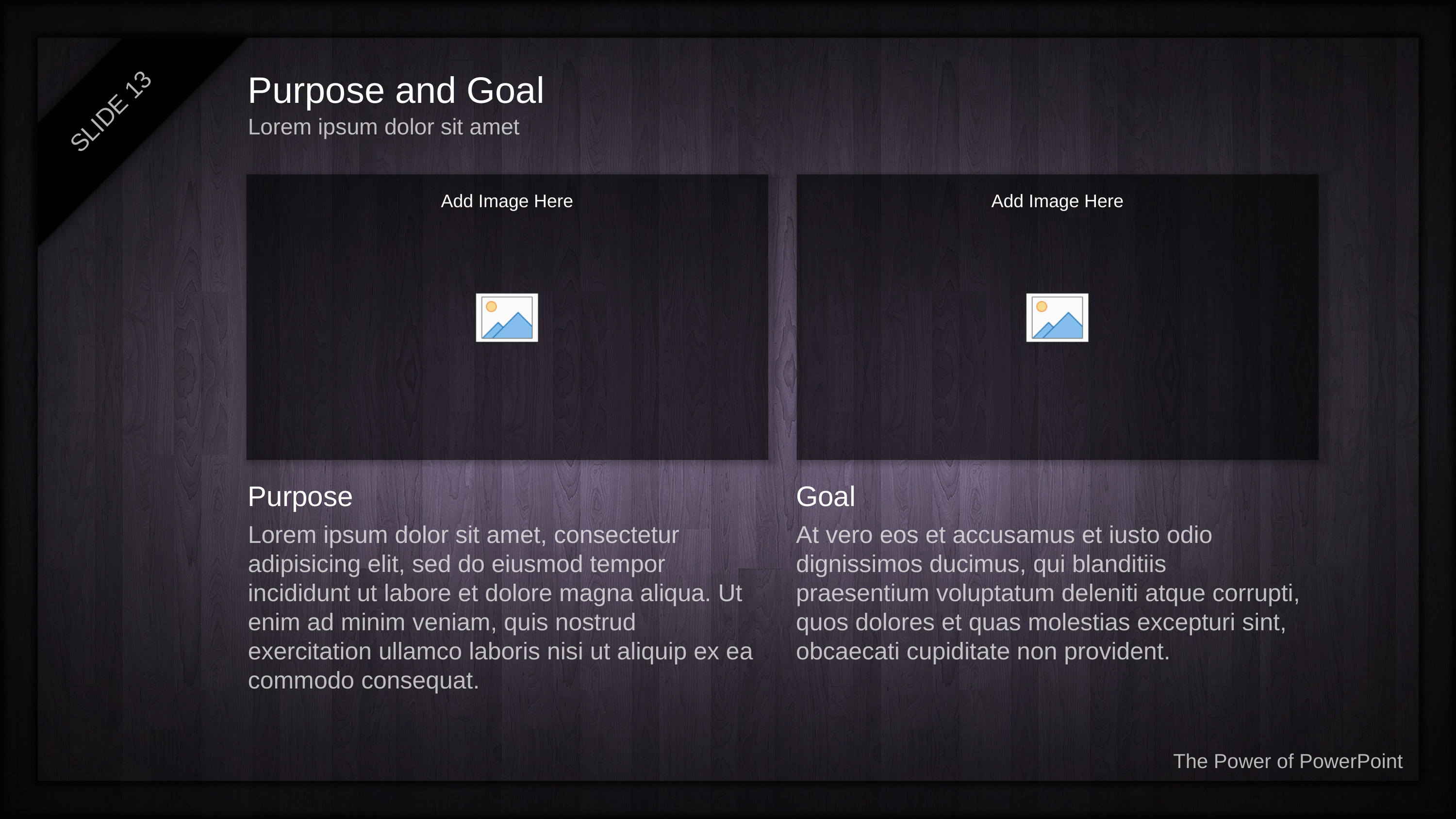

# Purpose and Goal
SLIDE 13
Lorem ipsum dolor sit amet

Purpose
Goal
Lorem ipsum dolor sit amet, consectetur adipisicing elit, sed do eiusmod tempor incididunt ut labore et dolore magna aliqua. Ut enim ad minim veniam, quis nostrud exercitation ullamco laboris nisi ut aliquip ex ea commodo consequat.
At vero eos et accusamus et iusto odio dignissimos ducimus, qui blanditiis praesentium voluptatum deleniti atque corrupti, quos dolores et quas molestias excepturi sint, obcaecati cupiditate non provident.